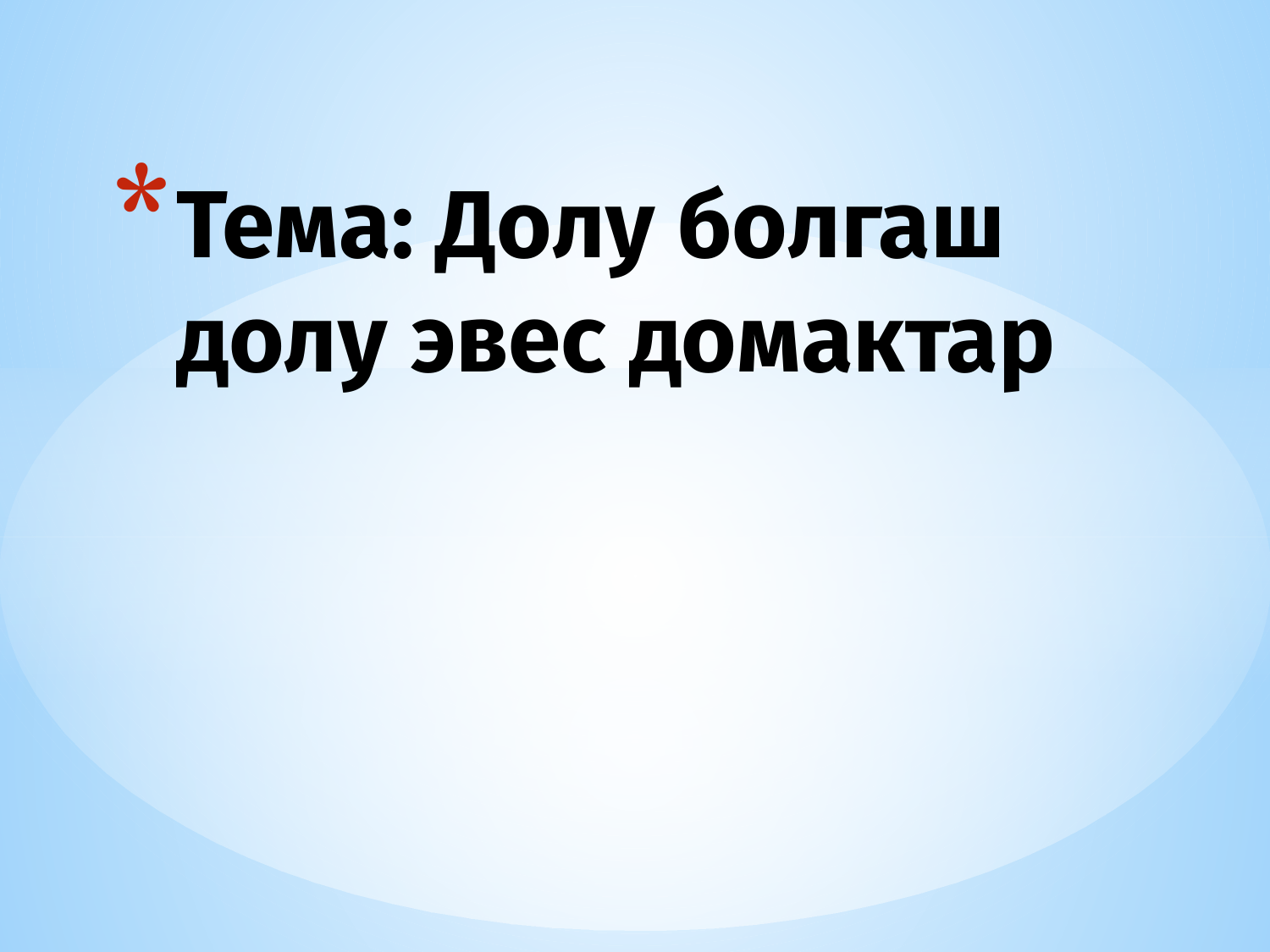

# Тема: Долу болгаш долу эвес домактар